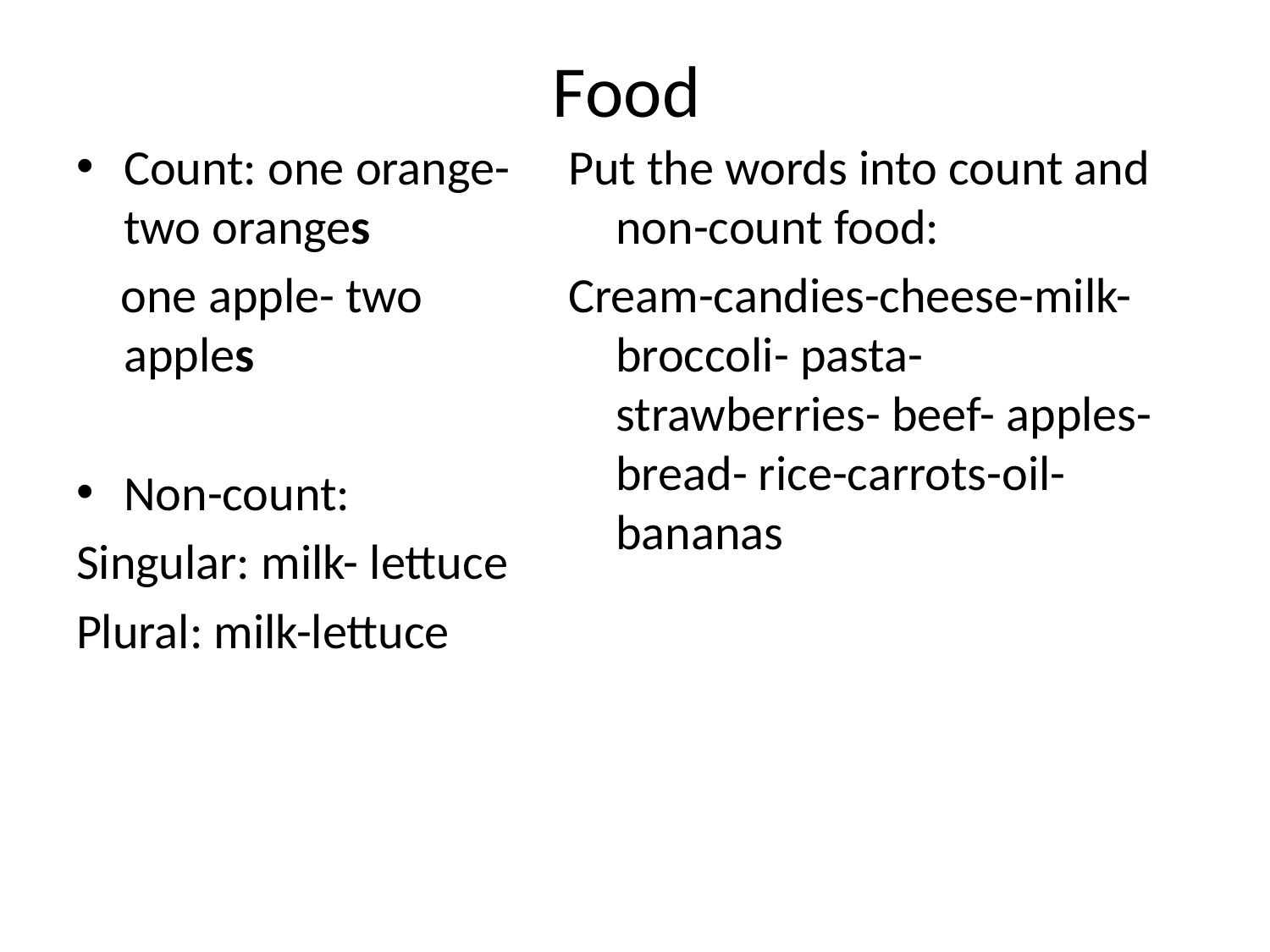

# Food
Count: one orange- two oranges
    one apple- two apples

Non-count:
Singular: milk- lettuce
Plural: milk-lettuce

Put the words into count and non-count food:
Cream-candies-cheese-milk- broccoli- pasta- strawberries- beef- apples- bread- rice-carrots-oil-bananas